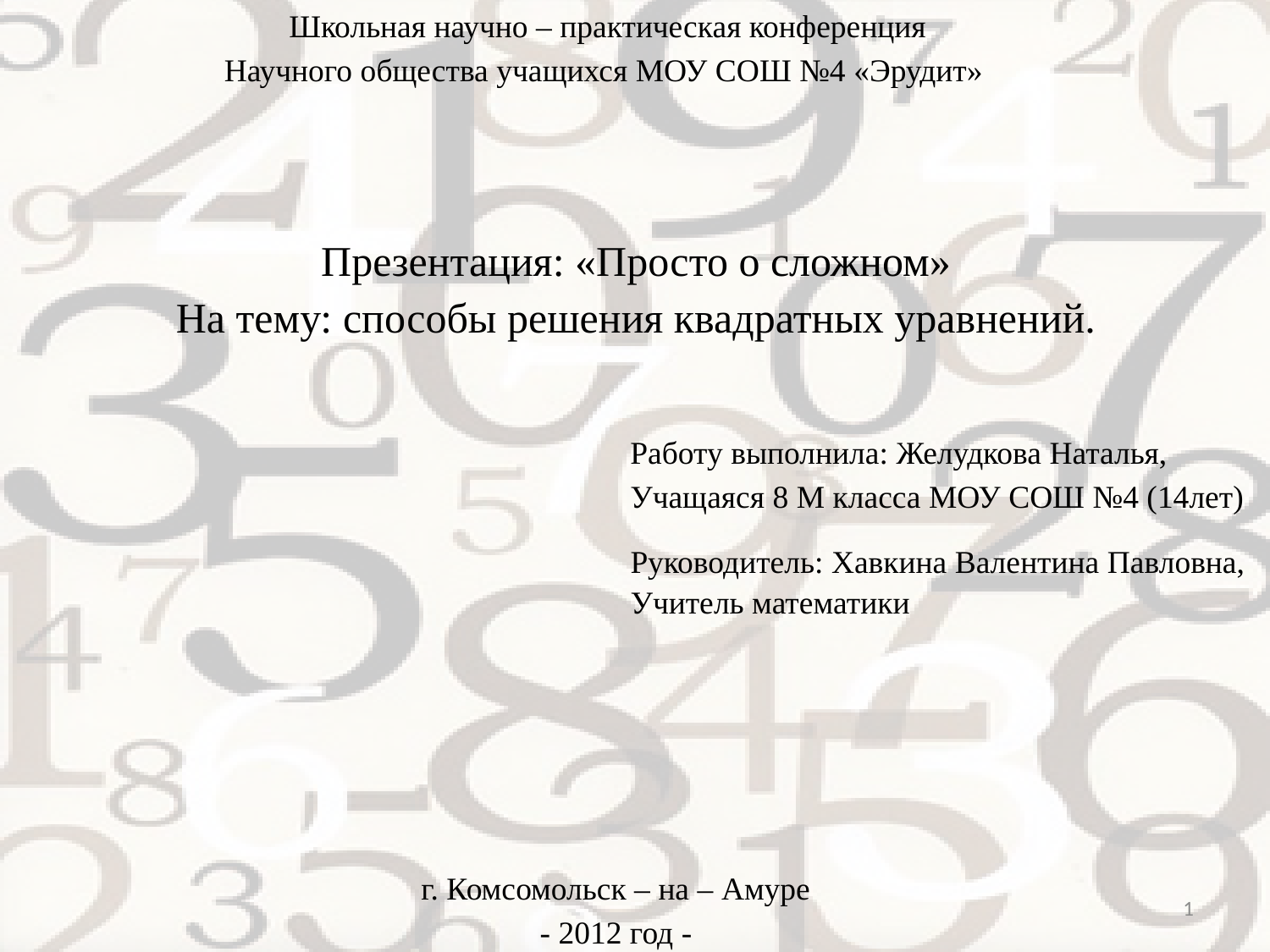

Школьная научно – практическая конференция
Научного общества учащихся МОУ СОШ №4 «Эрудит»
Презентация: «Просто о сложном»
На тему: способы решения квадратных уравнений.
Работу выполнила: Желудкова Наталья,
Учащаяся 8 М класса МОУ СОШ №4 (14лет)
Руководитель: Хавкина Валентина Павловна,
Учитель математики
г. Комсомольск – на – Амуре
- 2012 год -
1